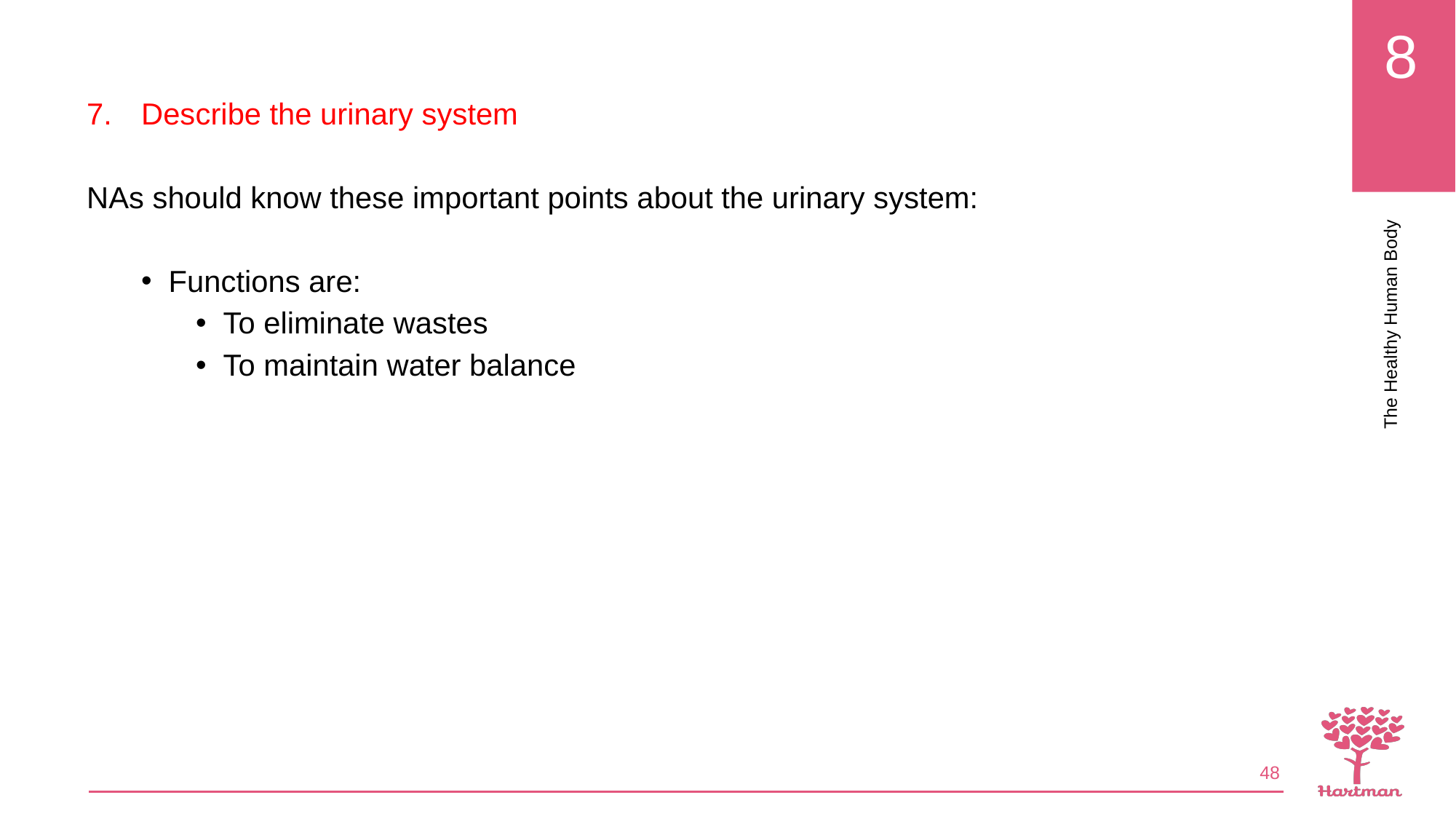

Describe the urinary system

NAs should know these important points about the urinary system:

Functions are:
To eliminate wastes
To maintain water balance

48